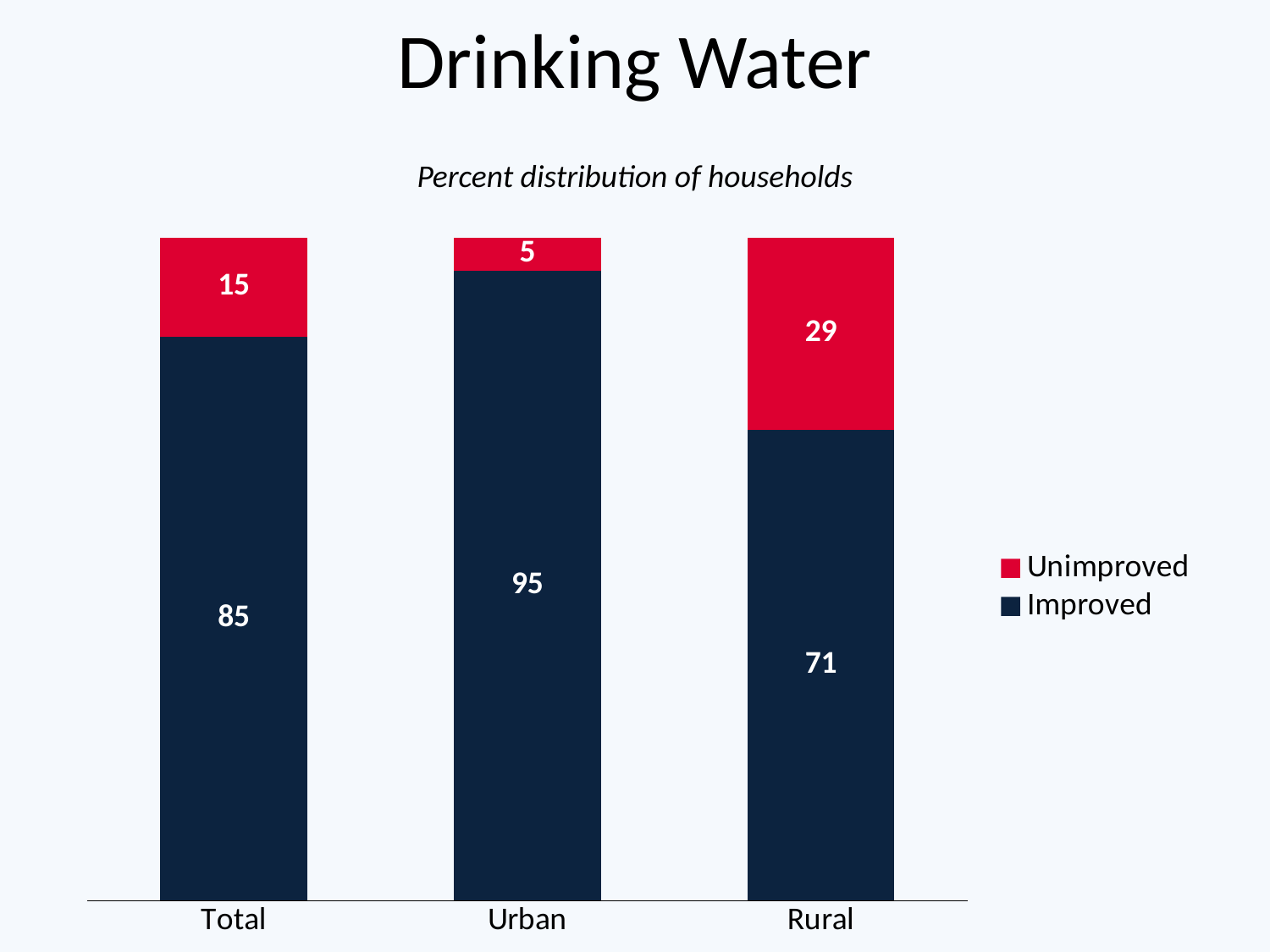

# Drinking Water
Percent distribution of households

### Chart

| Category | Improved | Unimproved |
|---|---|---|
| Total | 85.0 | 15.0 |
| Urban | 95.0 | 5.0 |
| Rural | 71.0 | 29.0 |